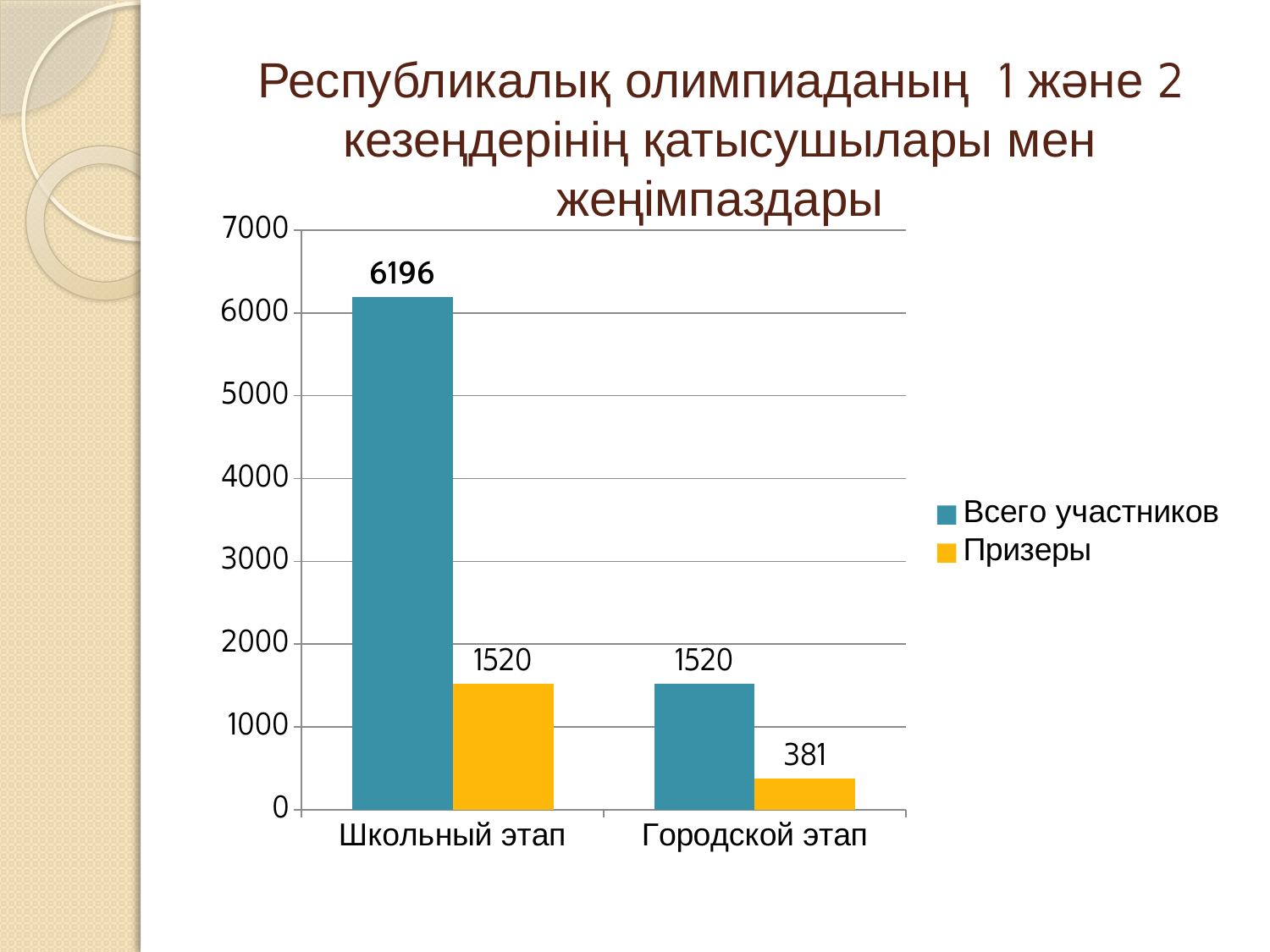

# Республикалық олимпиаданың  1 және 2 кезеңдерінің қатысушылары мен жеңімпаздары

### Chart

| Category | Всего участников | Призеры |
|---|---|---|
| Школьный этап | 6196.0 | 1520.0 |
| Городской этап | 1520.0 | 381.0 |